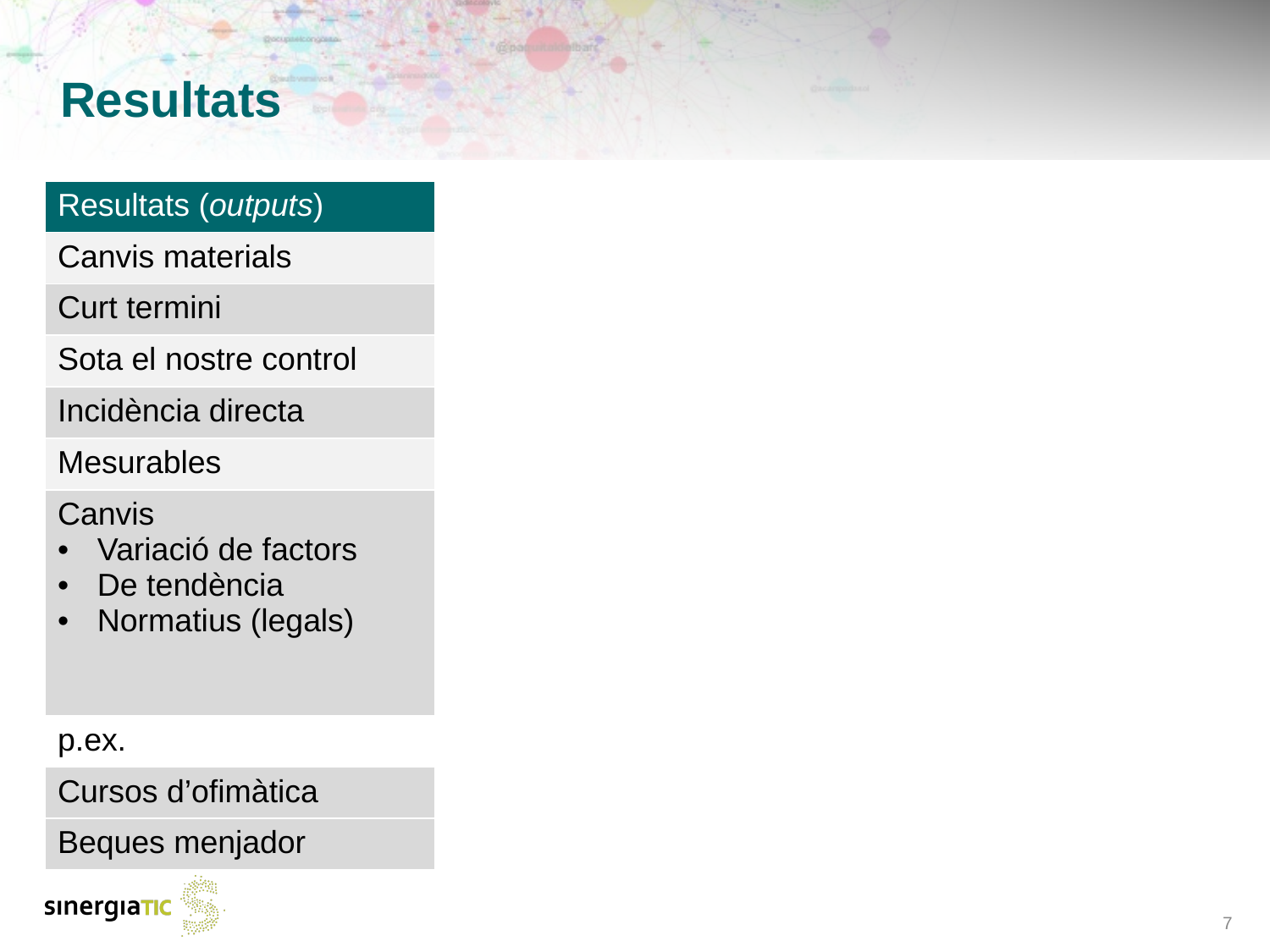

# Resultats
| Resultats (outputs) |
| --- |
| Canvis materials |
| Curt termini |
| Sota el nostre control |
| Incidència directa |
| Mesurables |
| Canvis Variació de factors De tendència Normatius (legals) |
| p.ex. |
| Cursos d’ofimàtica |
| Beques menjador |